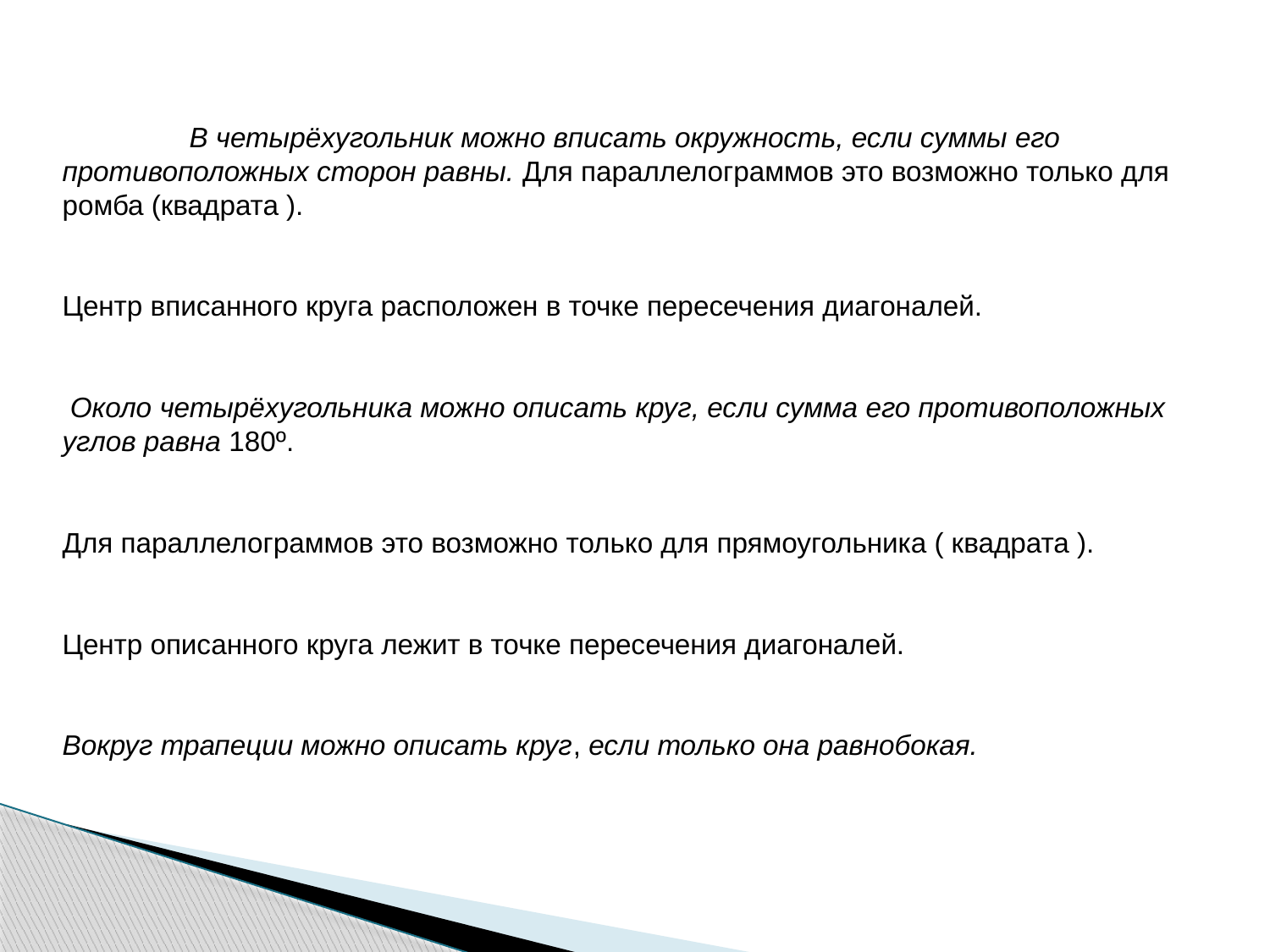

В четырёхугольник можно вписать окружность, если суммы его противоположных сторон равны. Для параллелограммов это возможно только для ромба (квадрата ).

Центр вписанного круга расположен в точке пересечения диагоналей.

 Около четырёхугольника можно описать круг, если сумма его противоположных углов равна 180º.

Для параллелограммов это возможно только для прямоугольника ( квадрата ).

Центр описанного круга лежит в точке пересечения диагоналей.

Вокруг трапеции можно описать круг, если только она равнобокая.